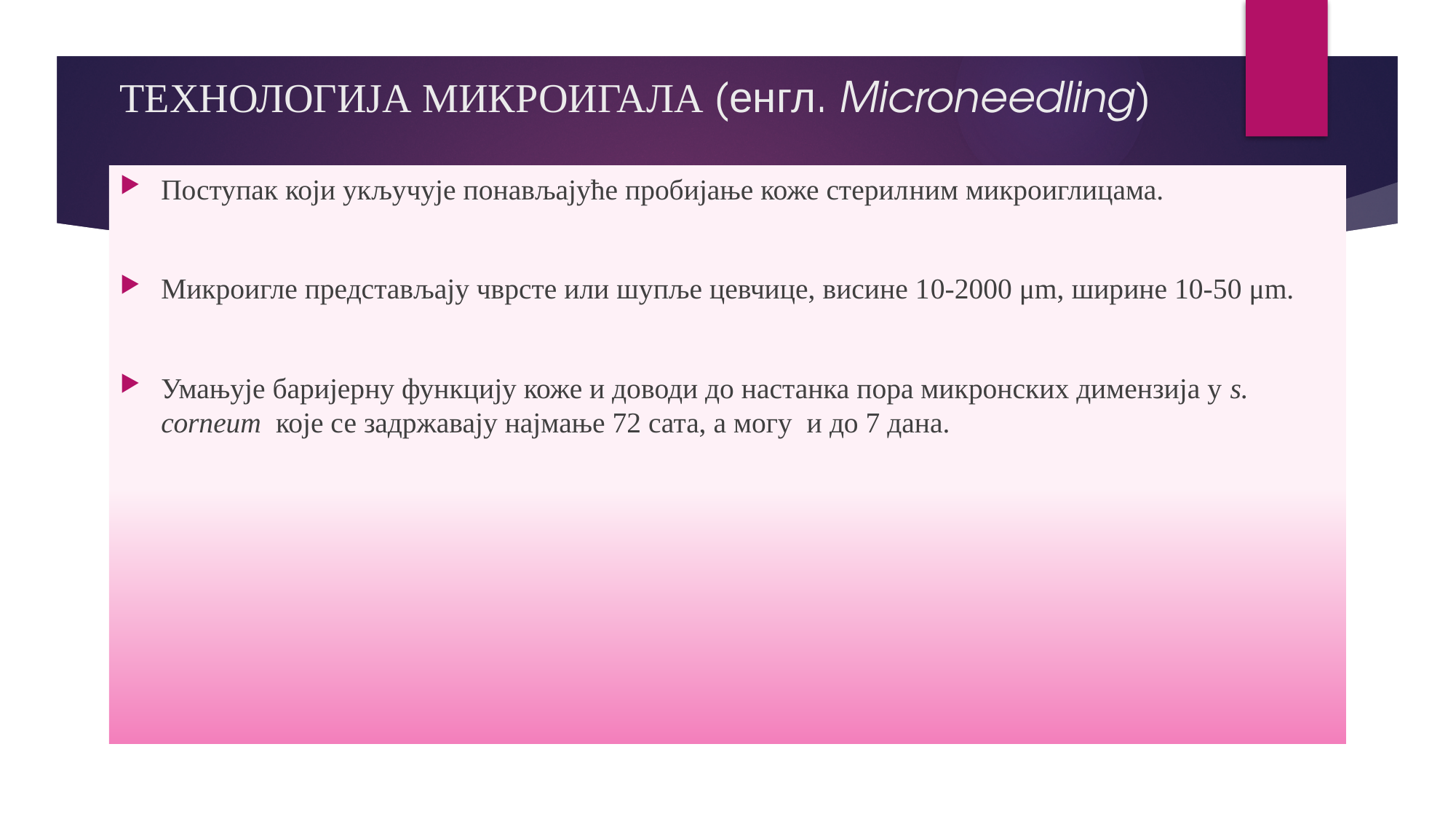

# ТЕХНОЛОГИЈА МИКРОИГАЛА (енгл. Microneedling)
Поступак који укључује понављајуће пробијање коже стерилним микроиглицама.

Микроигле представљају чврсте или шупље цевчице, висине 10-2000 μm, ширине 10-50 μm.

Умањује баријерну функцију коже и доводи до настанка пора микронских димензија у s. corneum  које се задржавају најмање 72 сата, а могу  и до 7 дана.